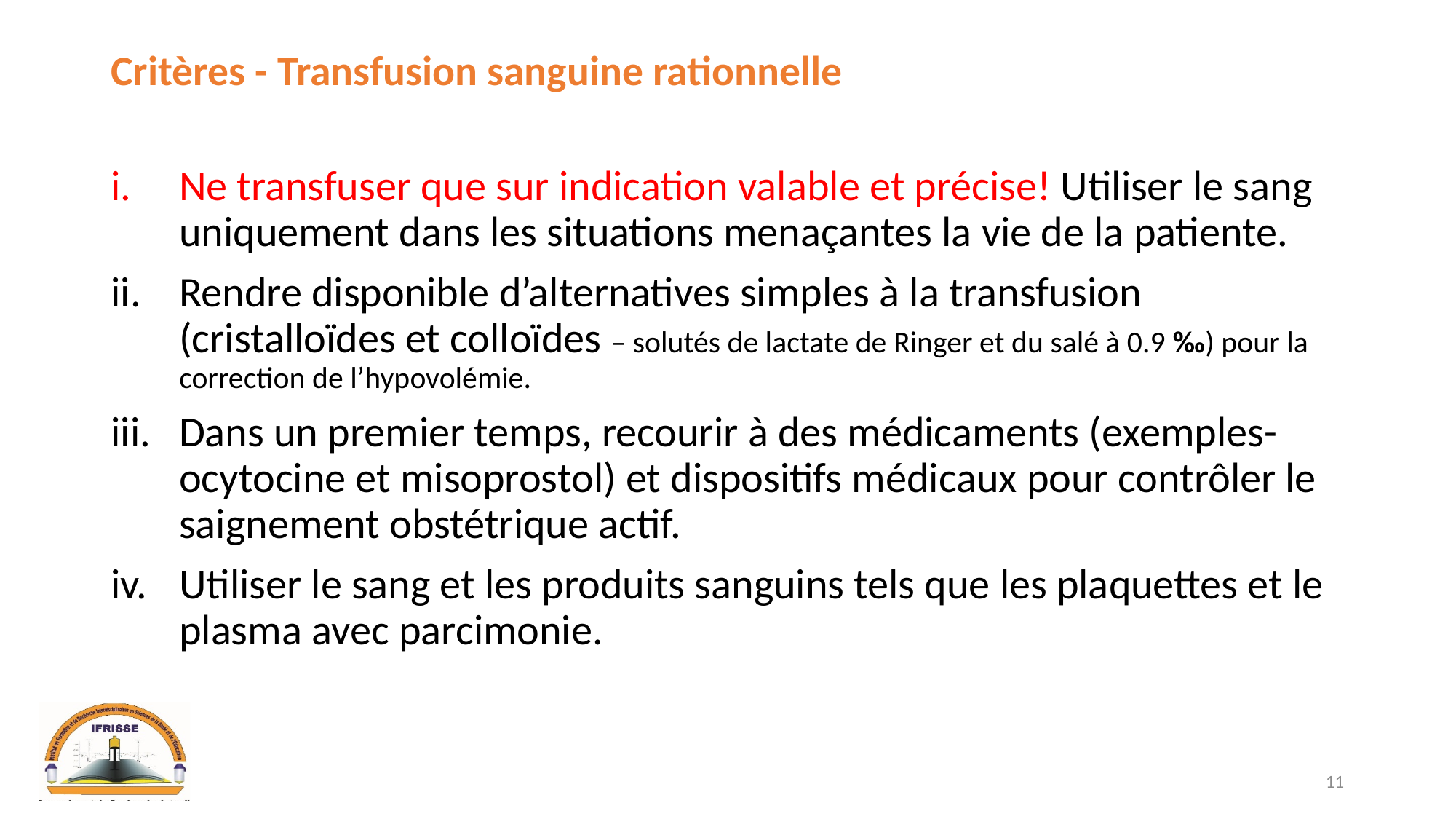

# Critères - Transfusion sanguine rationnelle
Ne transfuser que sur indication valable et précise! Utiliser le sang uniquement dans les situations menaçantes la vie de la patiente.
Rendre disponible d’alternatives simples à la transfusion (cristalloïdes et colloïdes – solutés de lactate de Ringer et du salé à 0.9 ‰) pour la correction de l’hypovolémie.
Dans un premier temps, recourir à des médicaments (exemples-ocytocine et misoprostol) et dispositifs médicaux pour contrôler le saignement obstétrique actif.
Utiliser le sang et les produits sanguins tels que les plaquettes et le plasma avec parcimonie.
11